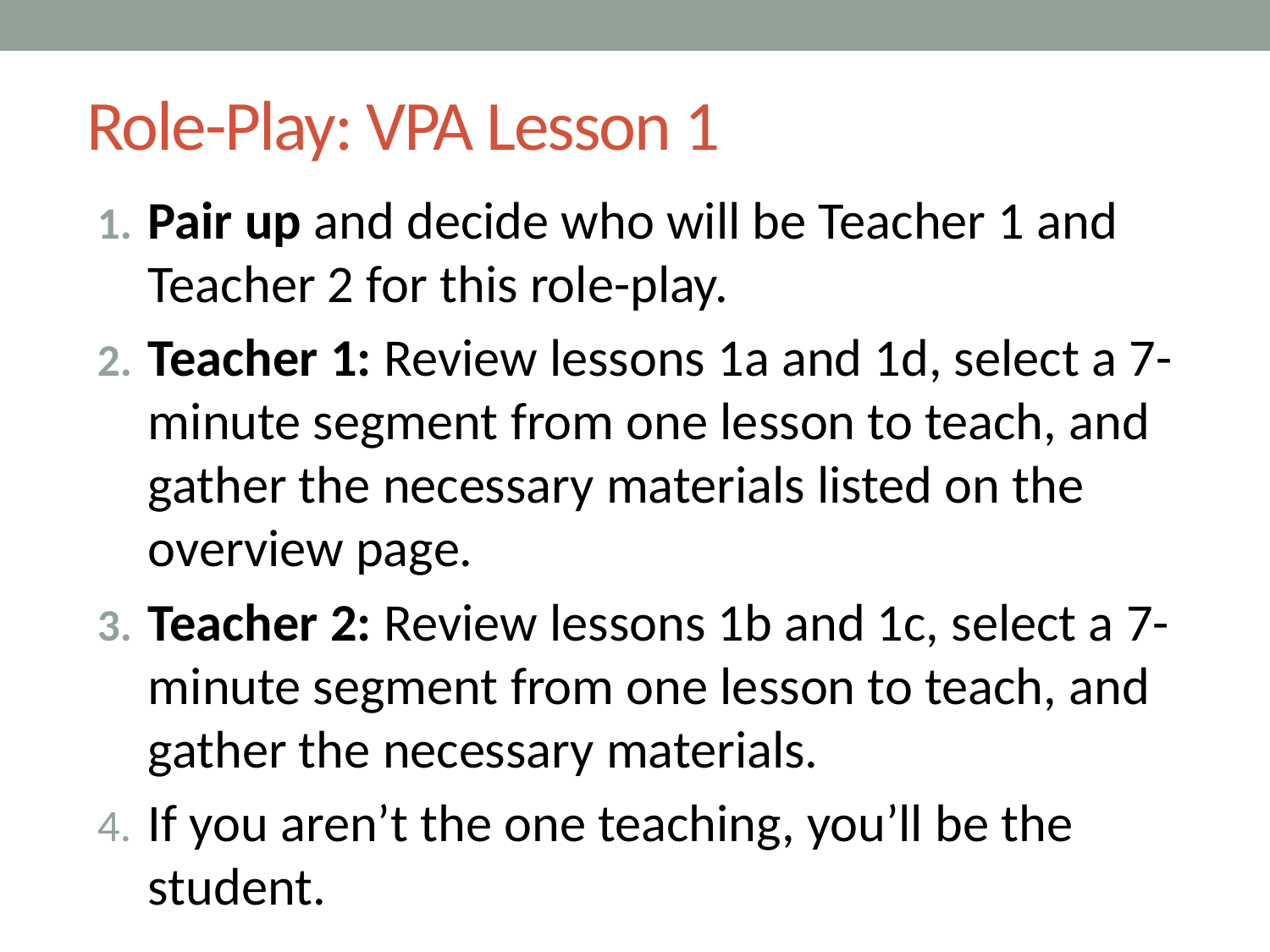

# Role-Play: VPA Lesson 1
Pair up and decide who will be Teacher 1 and Teacher 2 for this role-play.
Teacher 1: Review lessons 1a and 1d, select a 7-minute segment from one lesson to teach, and gather the necessary materials listed on the overview page.
Teacher 2: Review lessons 1b and 1c, select a 7-minute segment from one lesson to teach, and gather the necessary materials.
If you aren’t the one teaching, you’ll be the student.